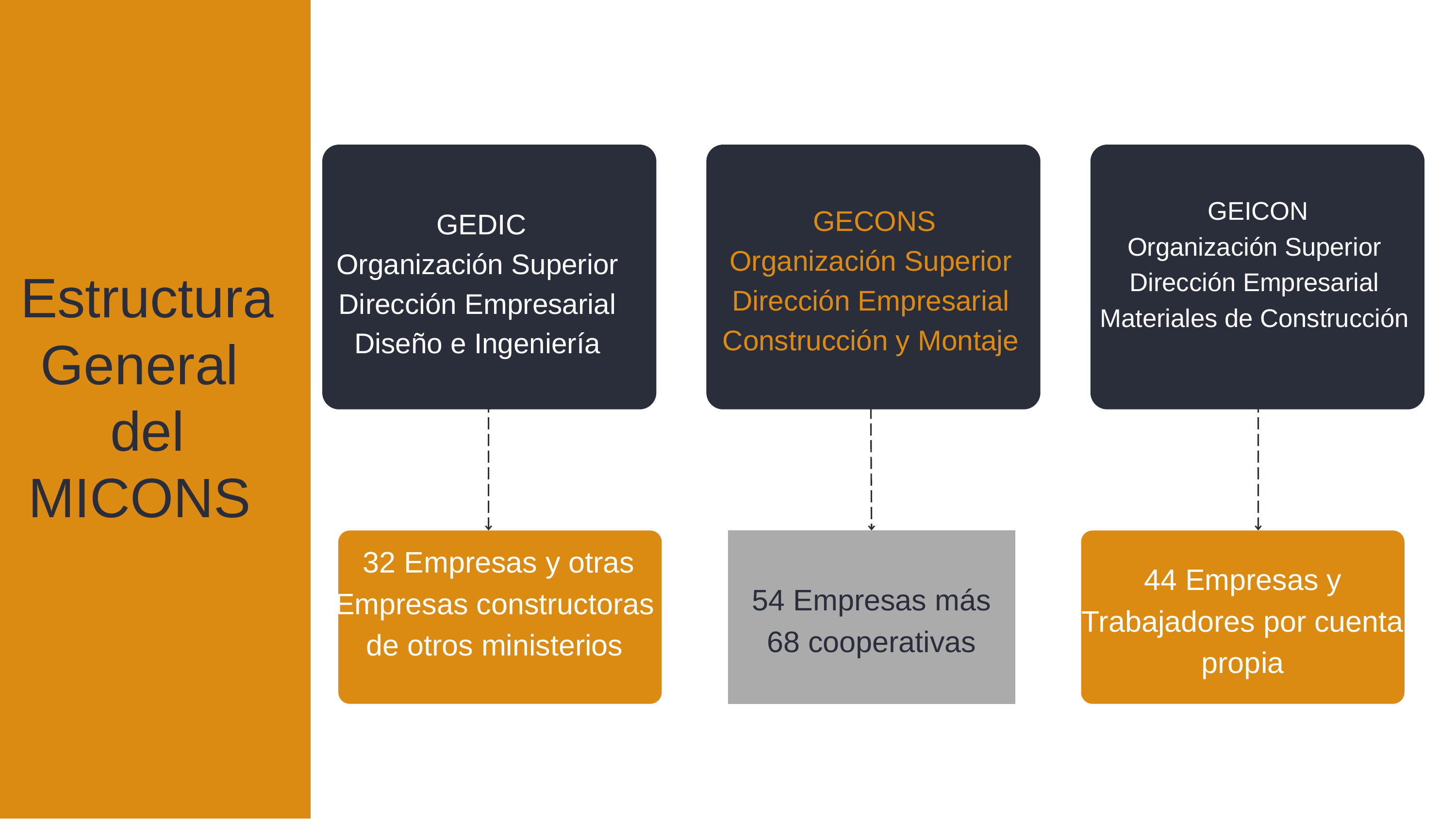

GECONS
Organización Superior
Dirección Empresarial
Construcción y Montaje

 GEICON
Organización Superior
Dirección Empresarial
Materiales de Construcción

 GEDIC
Organización Superior
Dirección Empresarial
Diseño e Ingeniería

Estructura General
del
MICONS

 32 Empresas y otras Empresas constructoras de otros ministerios
 44 Empresas y
Trabajadores por cuenta propia

54 Empresas más 68 cooperativas